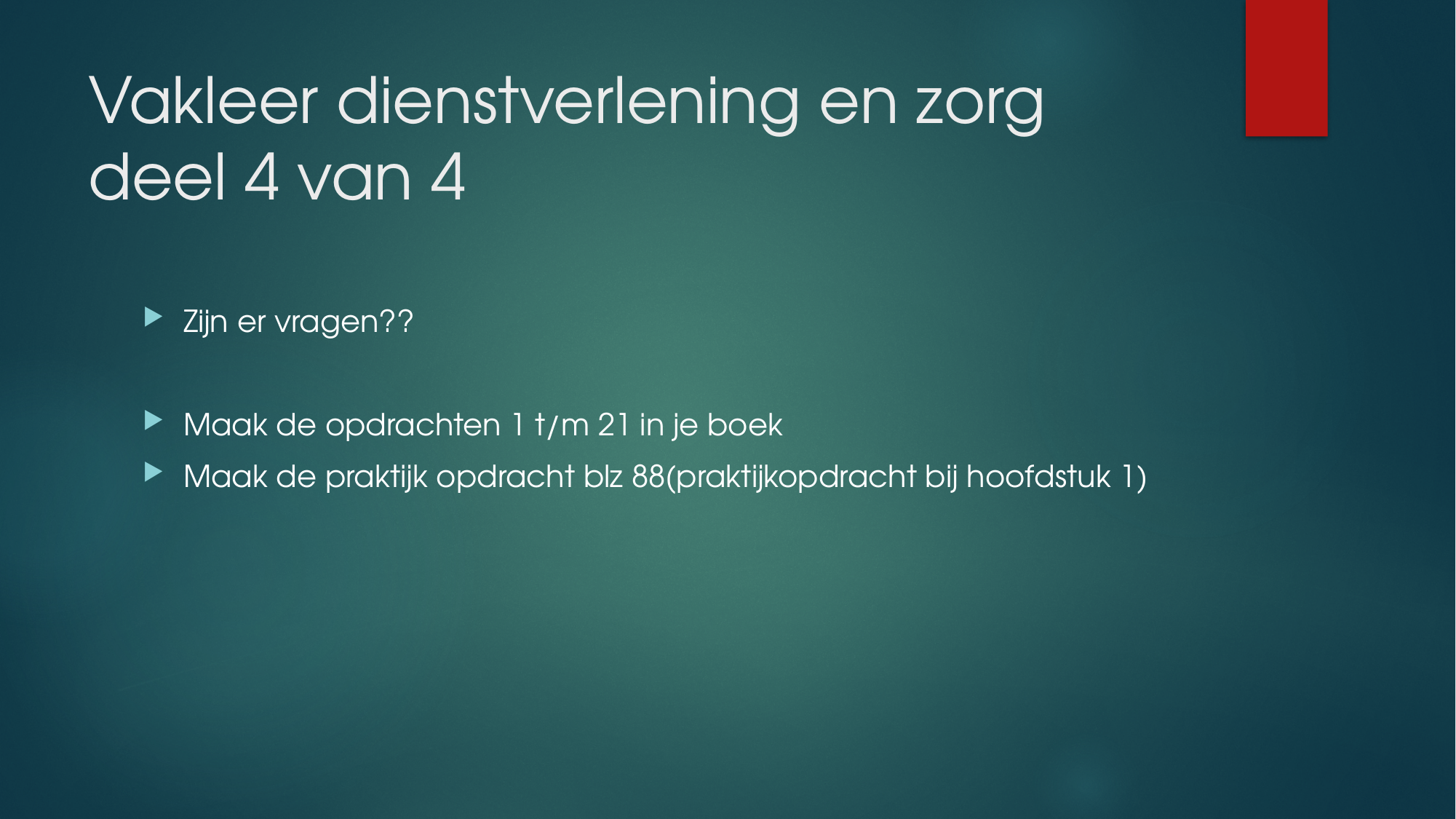

# Vakleer dienstverlening en zorg deel 4 van 4

Zijn er vragen??

Maak de opdrachten 1 t/m 21 in je boek
Maak de praktijk opdracht blz 88(praktijkopdracht bij hoofdstuk 1)